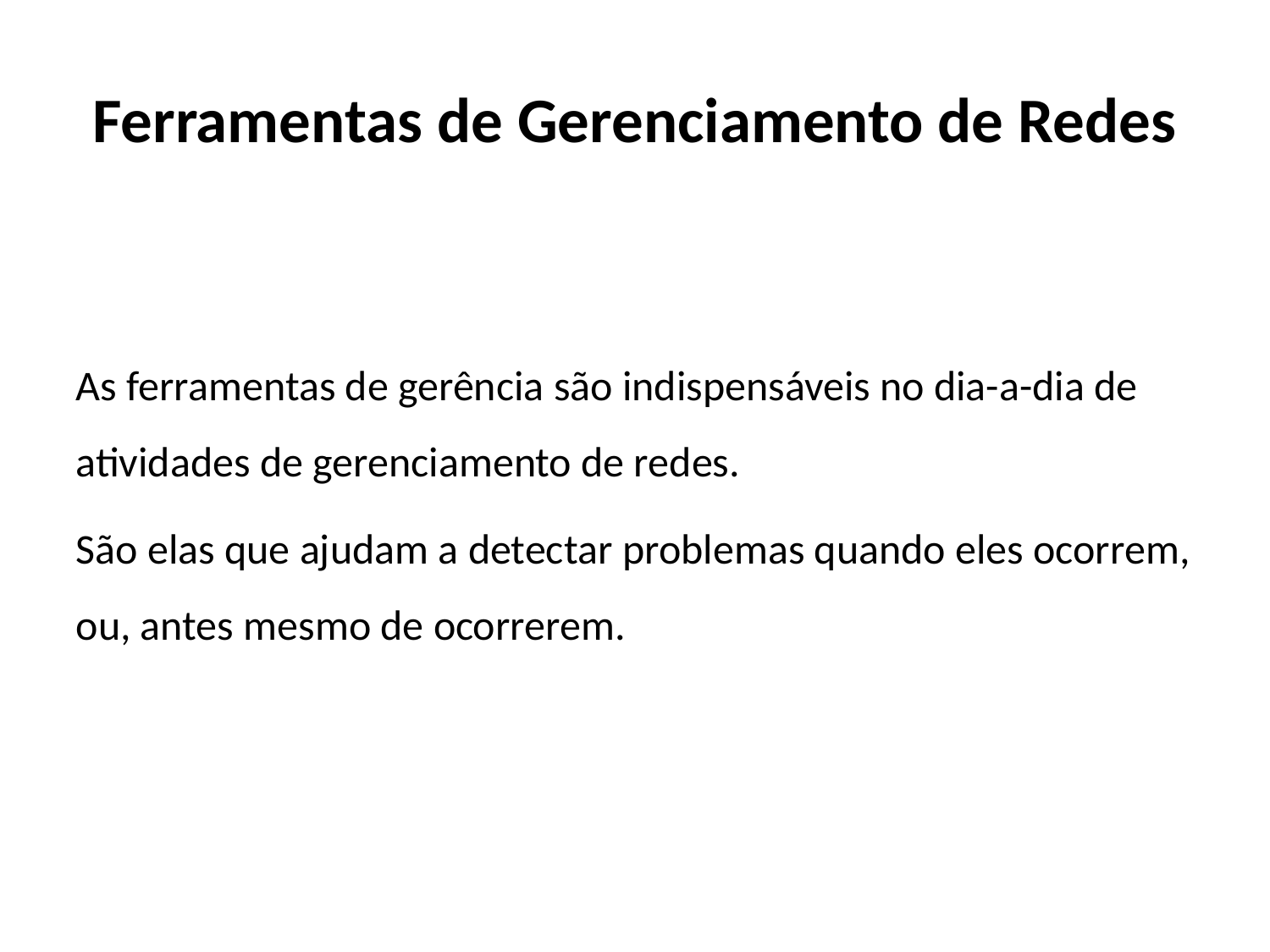

Ferramentas de Gerenciamento de Redes
As ferramentas de gerência são indispensáveis no dia-a-dia de atividades de gerenciamento de redes.
São elas que ajudam a detectar problemas quando eles ocorrem, ou, antes mesmo de ocorrerem.